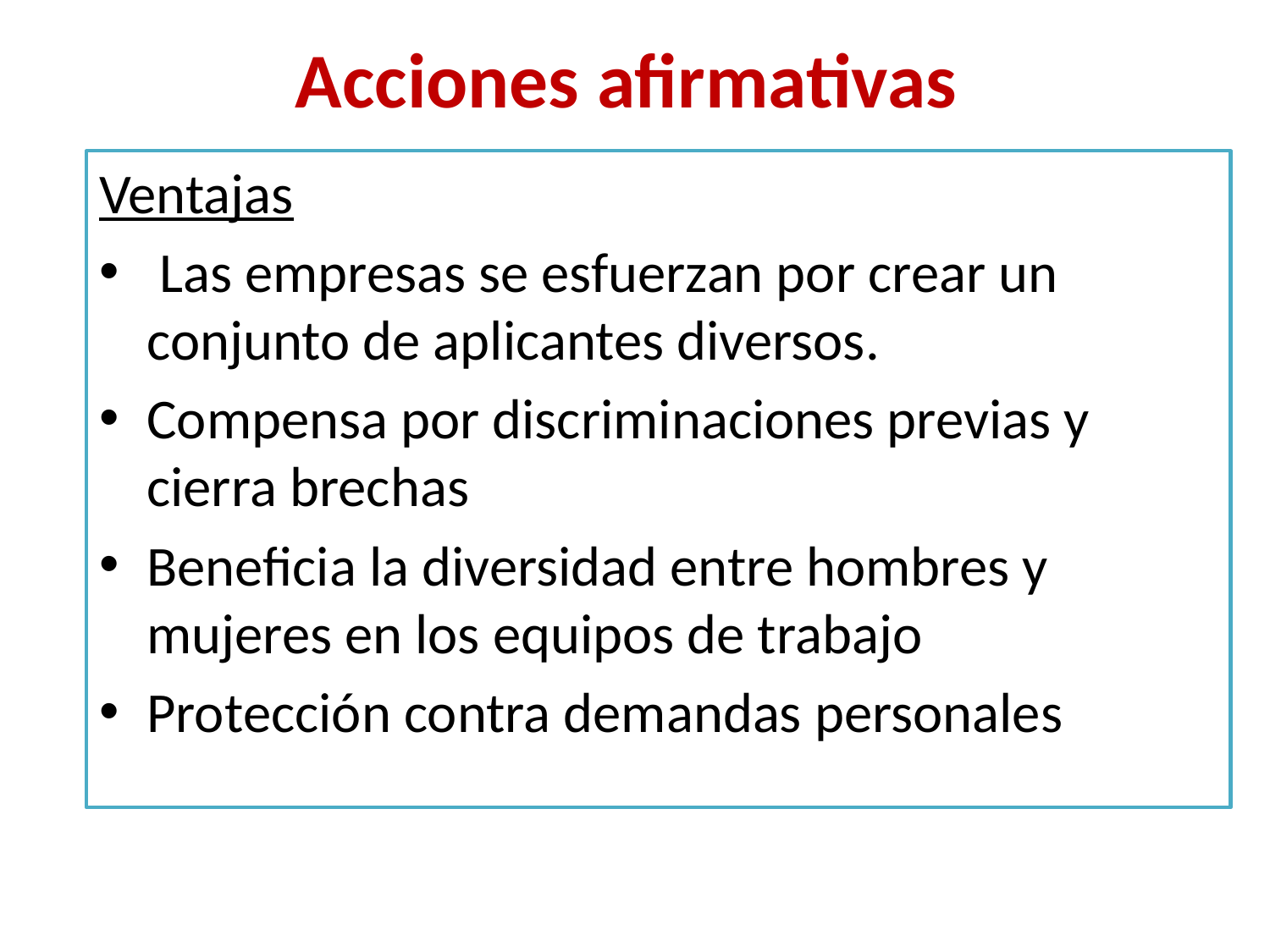

Acciones afirmativas
Ventajas
 Las empresas se esfuerzan por crear un conjunto de aplicantes diversos.
Compensa por discriminaciones previas y cierra brechas
Beneficia la diversidad entre hombres y mujeres en los equipos de trabajo
Protección contra demandas personales